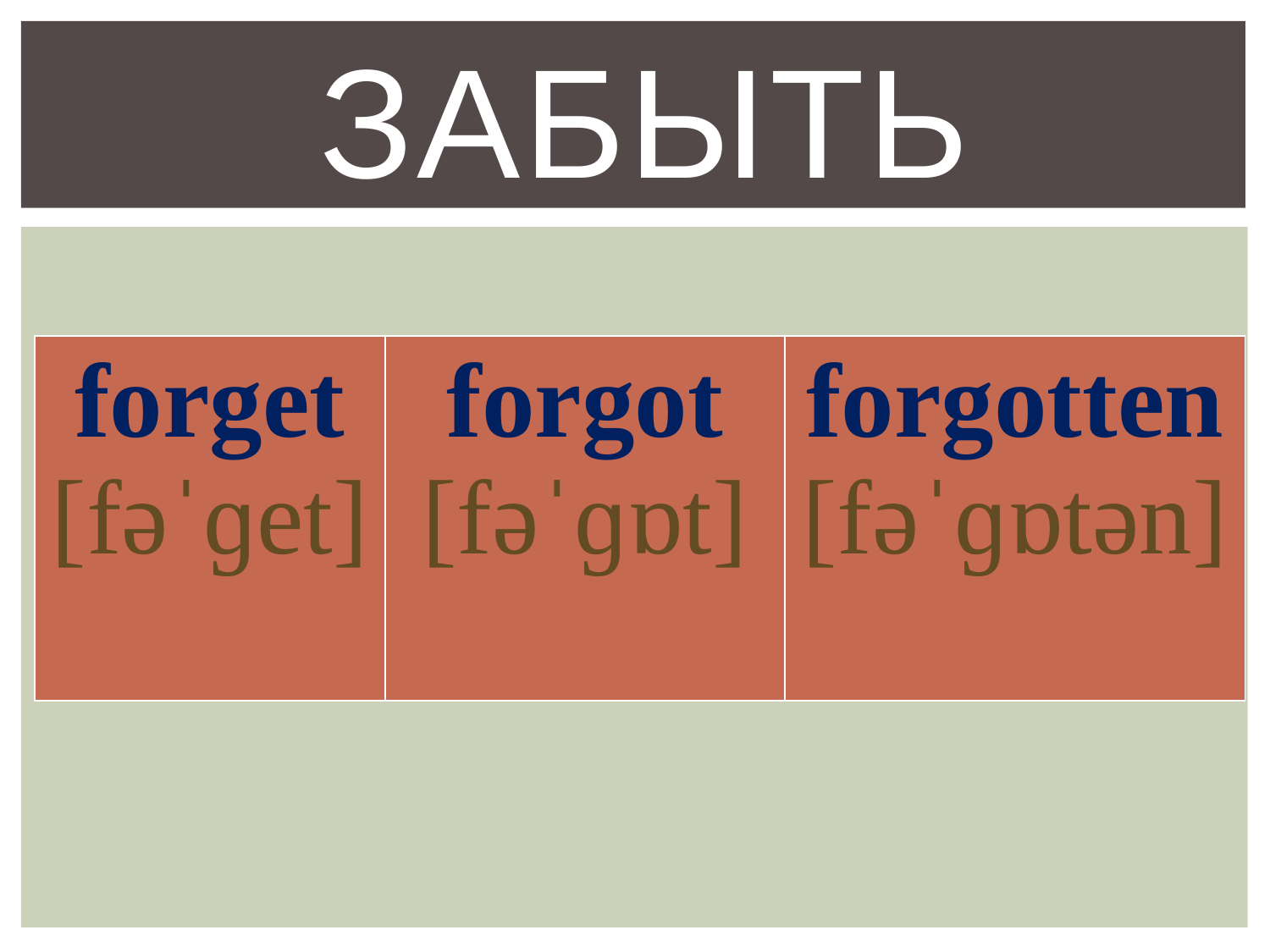

# забыть
| forget [fəˈɡet] | forgot [fəˈɡɒt] | forgotten [fəˈɡɒtən] |
| --- | --- | --- |